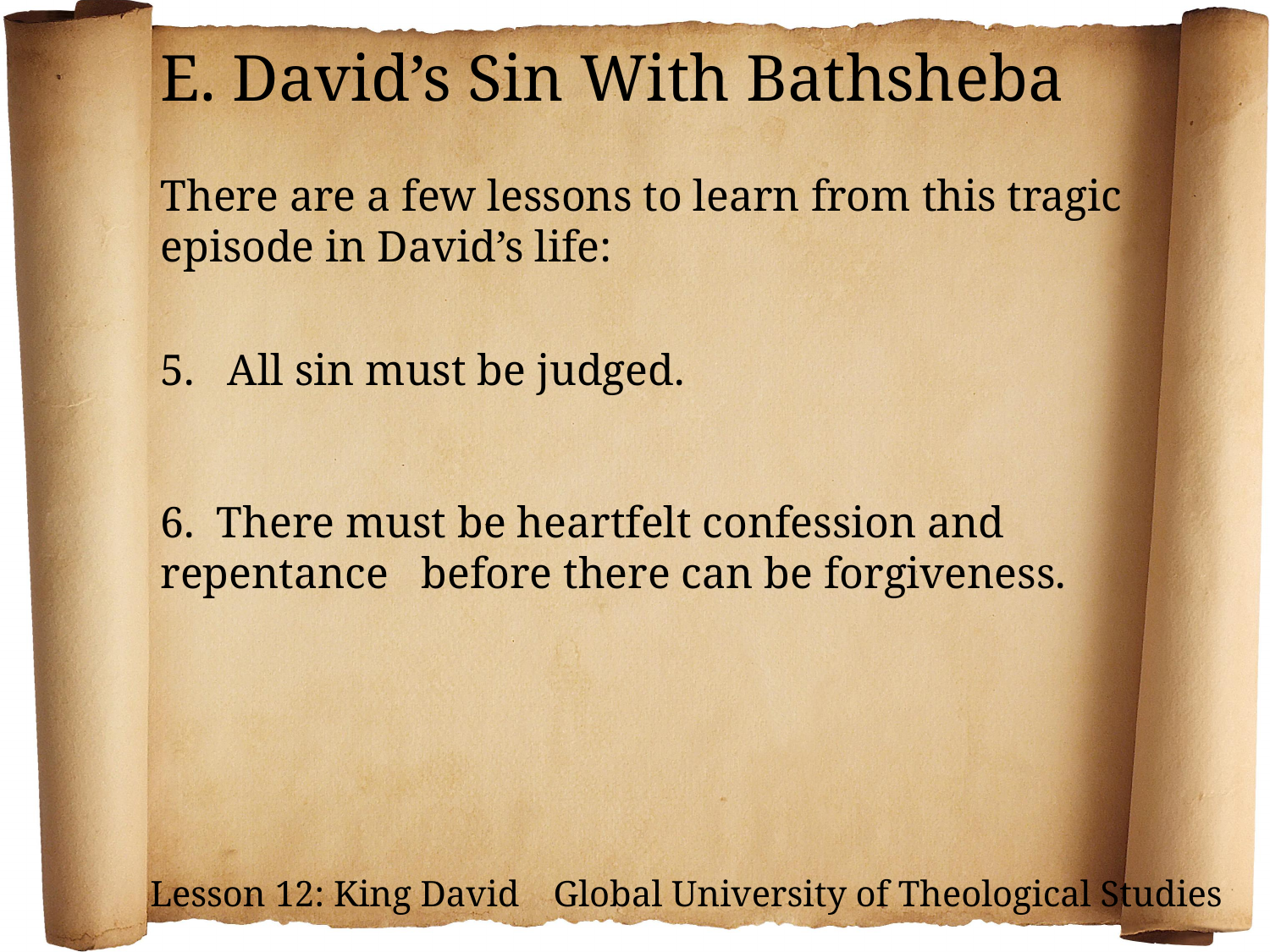

E. David’s Sin With Bathsheba
There are a few lessons to learn from this tragic episode in David’s life:

5.   All sin must be judged.

6.  There must be heartfelt confession and repentance   before there can be forgiveness.
Lesson 12: King David    Global University of Theological Studies